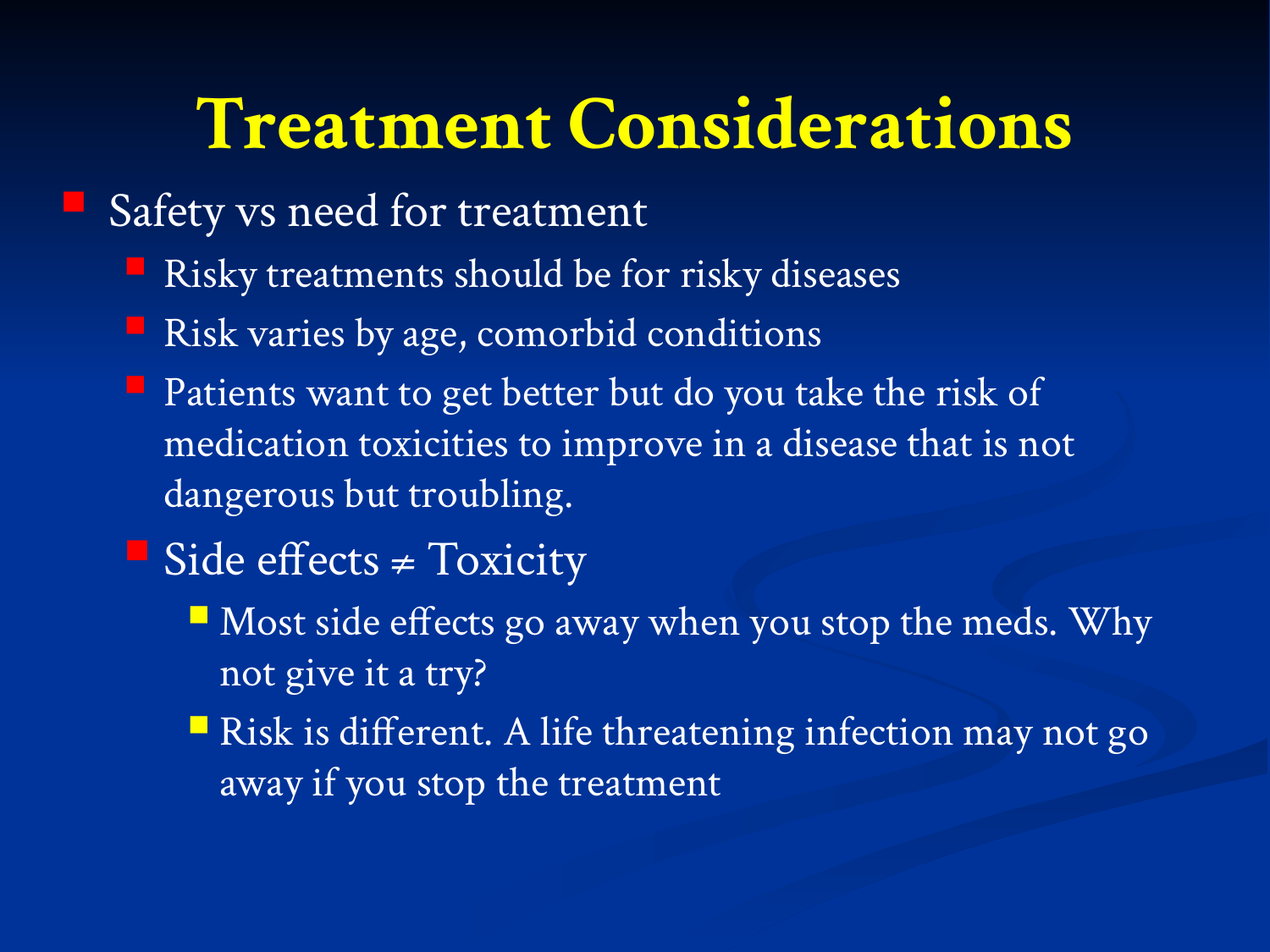

# Treatment Considerations
Safety vs need for treatment
Risky treatments should be for risky diseases
Risk varies by age, comorbid conditions
Patients want to get better but do you take the risk of medication toxicities to improve in a disease that is not dangerous but troubling.
Side effects ≠ Toxicity
Most side effects go away when you stop the meds. Why not give it a try?
Risk is different. A life threatening infection may not go away if you stop the treatment